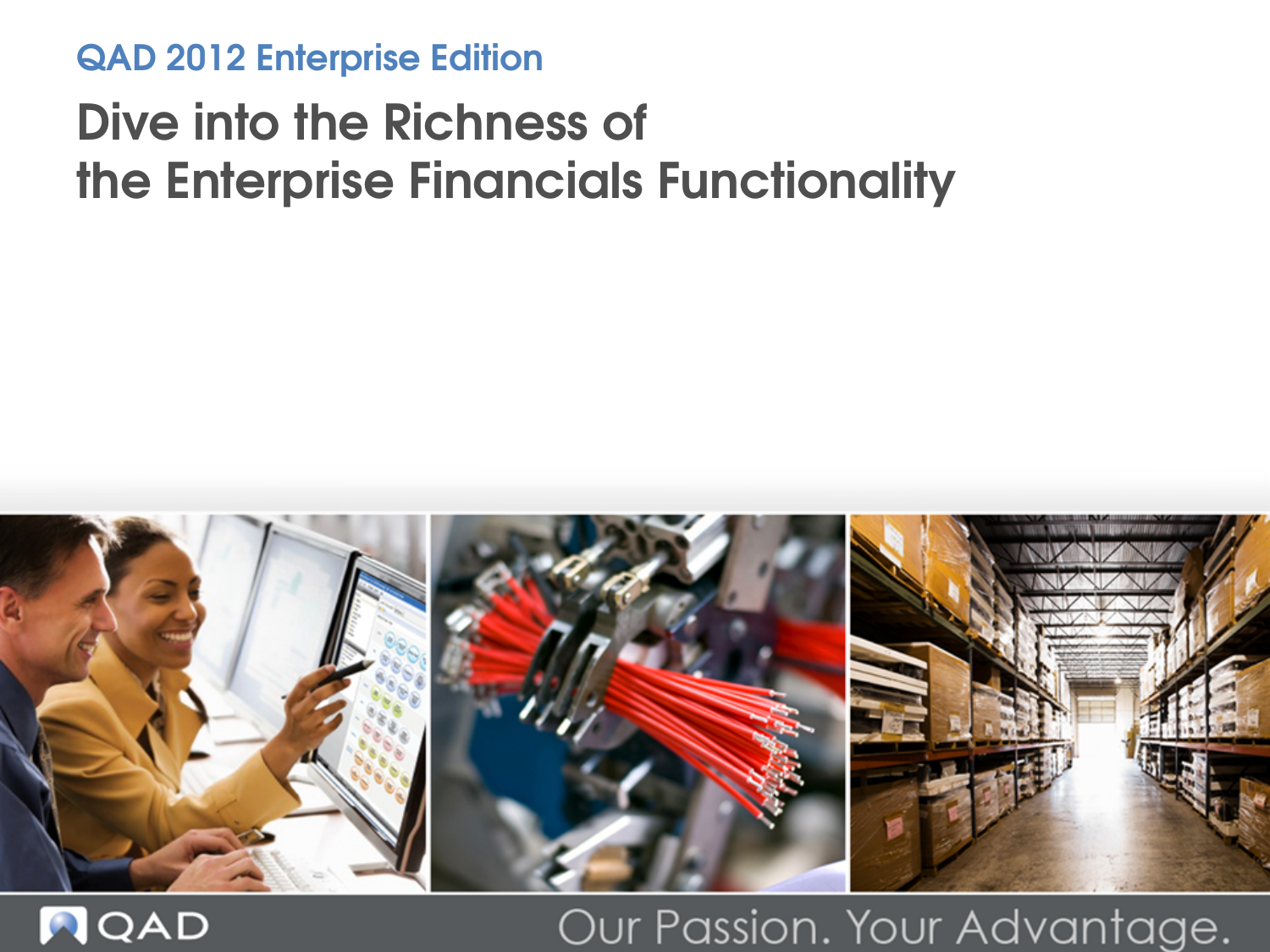

QAD 2012 Enterprise Edition
# Dive into the Richness of the Enterprise Financials Functionality